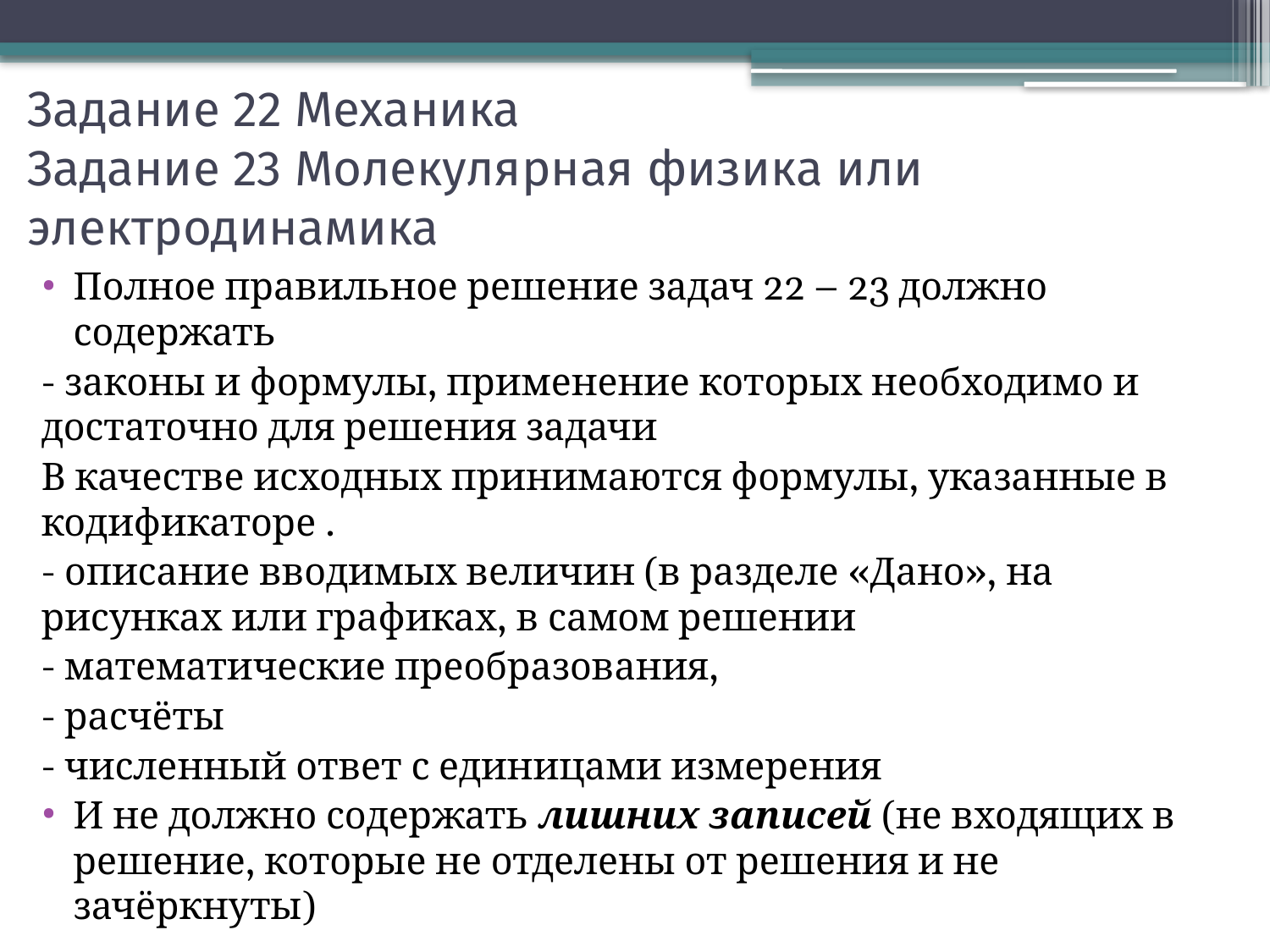

# Задание 22 Механика Задание 23 Молекулярная физика или электродинамика
Полное правильное решение задач 22 – 23 должно содержать
- законы и формулы, применение которых необходимо и достаточно для решения задачи
В качестве исходных принимаются формулы, указанные в кодификаторе .
- описание вводимых величин (в разделе «Дано», на рисунках или графиках, в самом решении
- математические преобразования,
- расчёты
- численный ответ с единицами измерения
И не должно содержать лишних записей (не входящих в решение, которые не отделены от решения и не зачёркнуты)